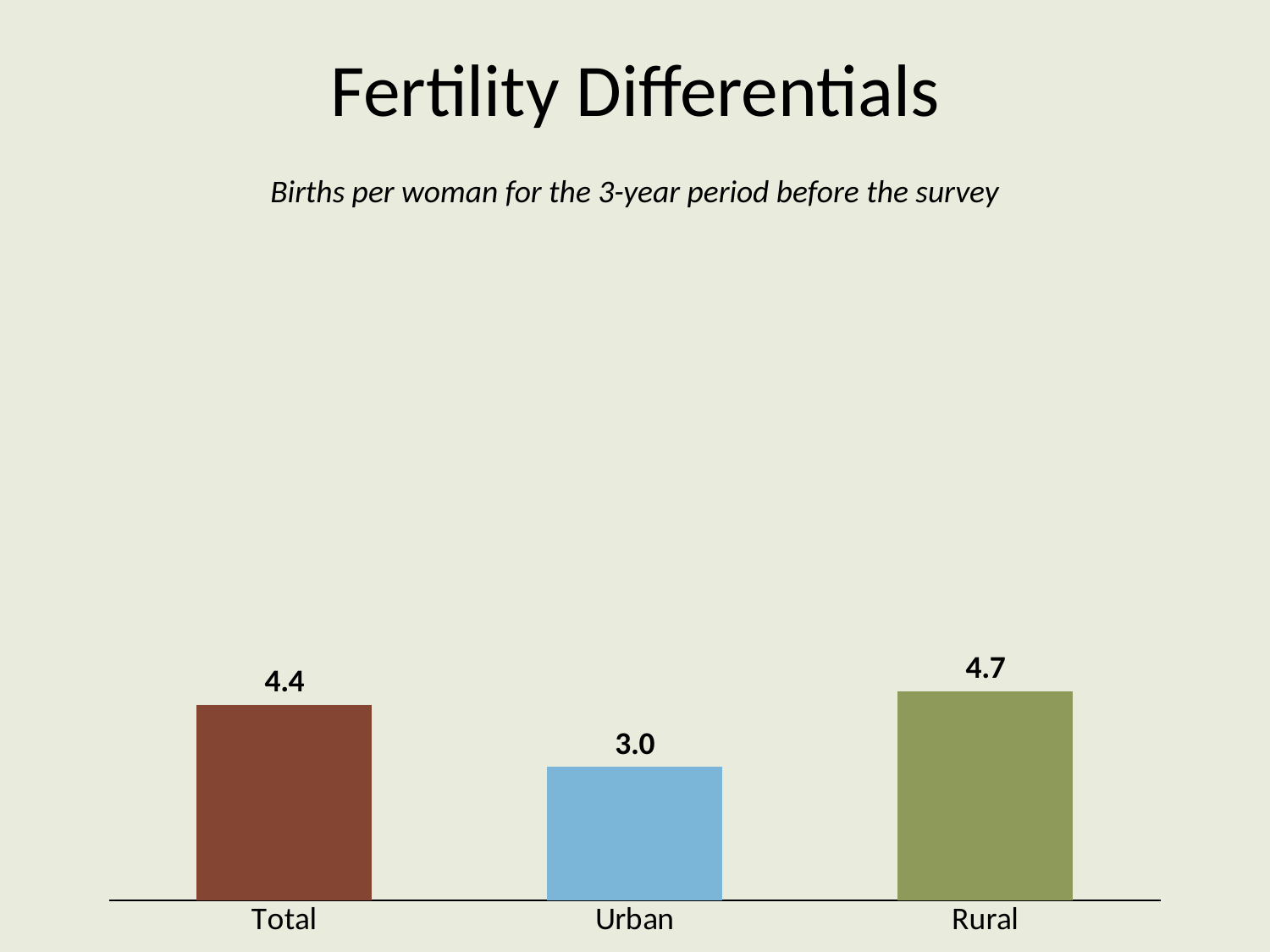

# Fertility Differentials
Births per woman for the 3-year period before the survey

### Chart

| Category | Column1 |
|---|---|
| Total | 4.4 |
| Urban | 3.0 |
| Rural | 4.7 |